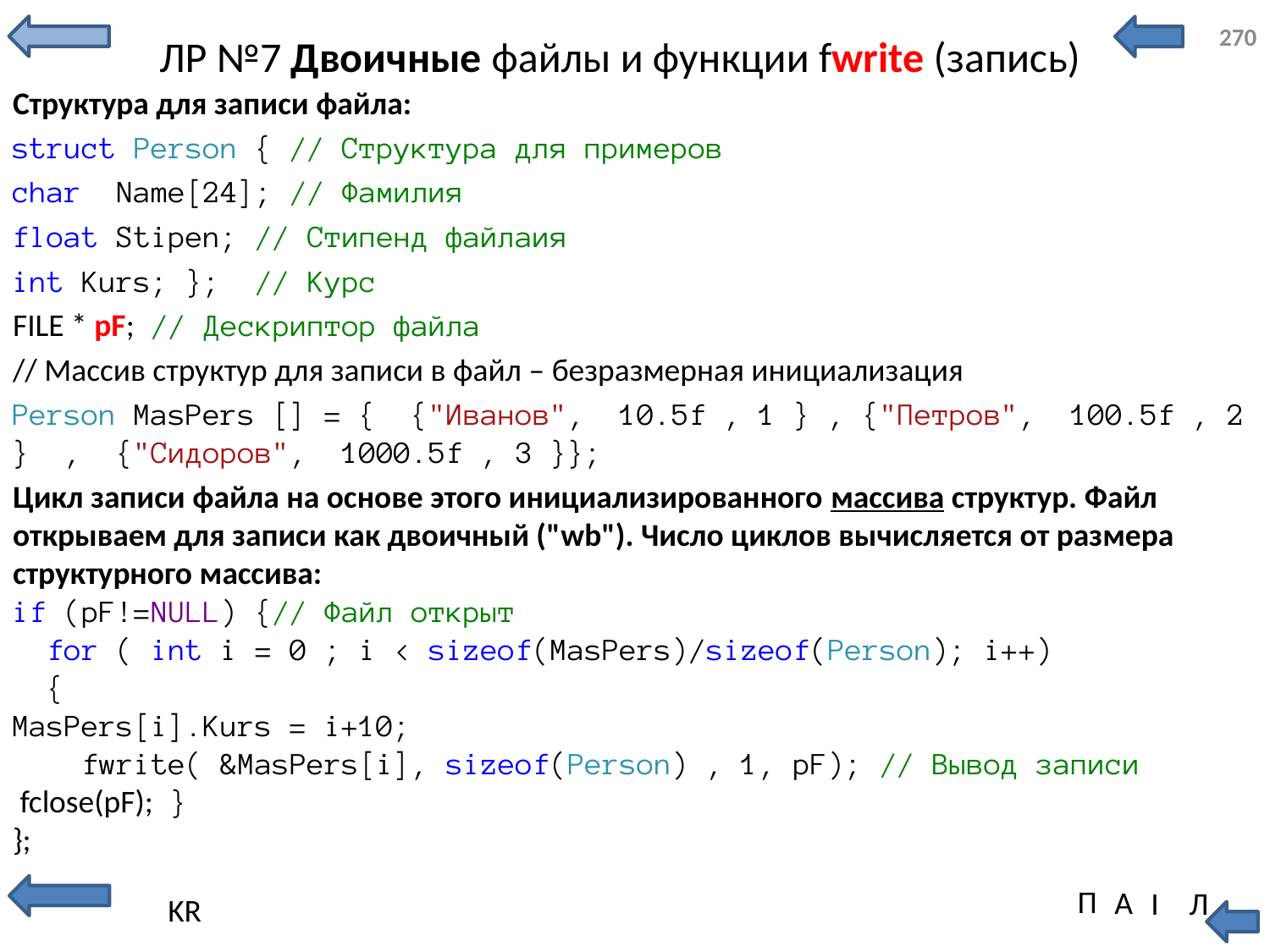

# ЛР №7 Двоичные файлы и функции fwrite (запись)
Структура для записи файла:
struct Person { // Структура для примеров
char  Name[24]; // Фамилия
float Stipen; // Стипенд файлаия
int Kurs; };  // Курс
FILE * pF; // Дескриптор файла
// Массив структур для записи в файл – безразмерная инициализация
Person MasPers [] = {  {"Иванов",  10.5f , 1 } , {"Петров",  100.5f , 2 }  ,  {"Сидоров",  1000.5f , 3 }};
Цикл записи файла на основе этого инициализированного массива структур. Файл открываем для записи как двоичный ("wb"). Число циклов вычисляется от размера структурного массива:
if (pF!=NULL) {// Файл открыт
  for ( int i = 0 ; i < sizeof(MasPers)/sizeof(Person); i++)
  {
MasPers[i].Kurs = i+10;
    fwrite( &MasPers[i], sizeof(Person) , 1, pF); // Вывод записи
 fclose(pF); }
};